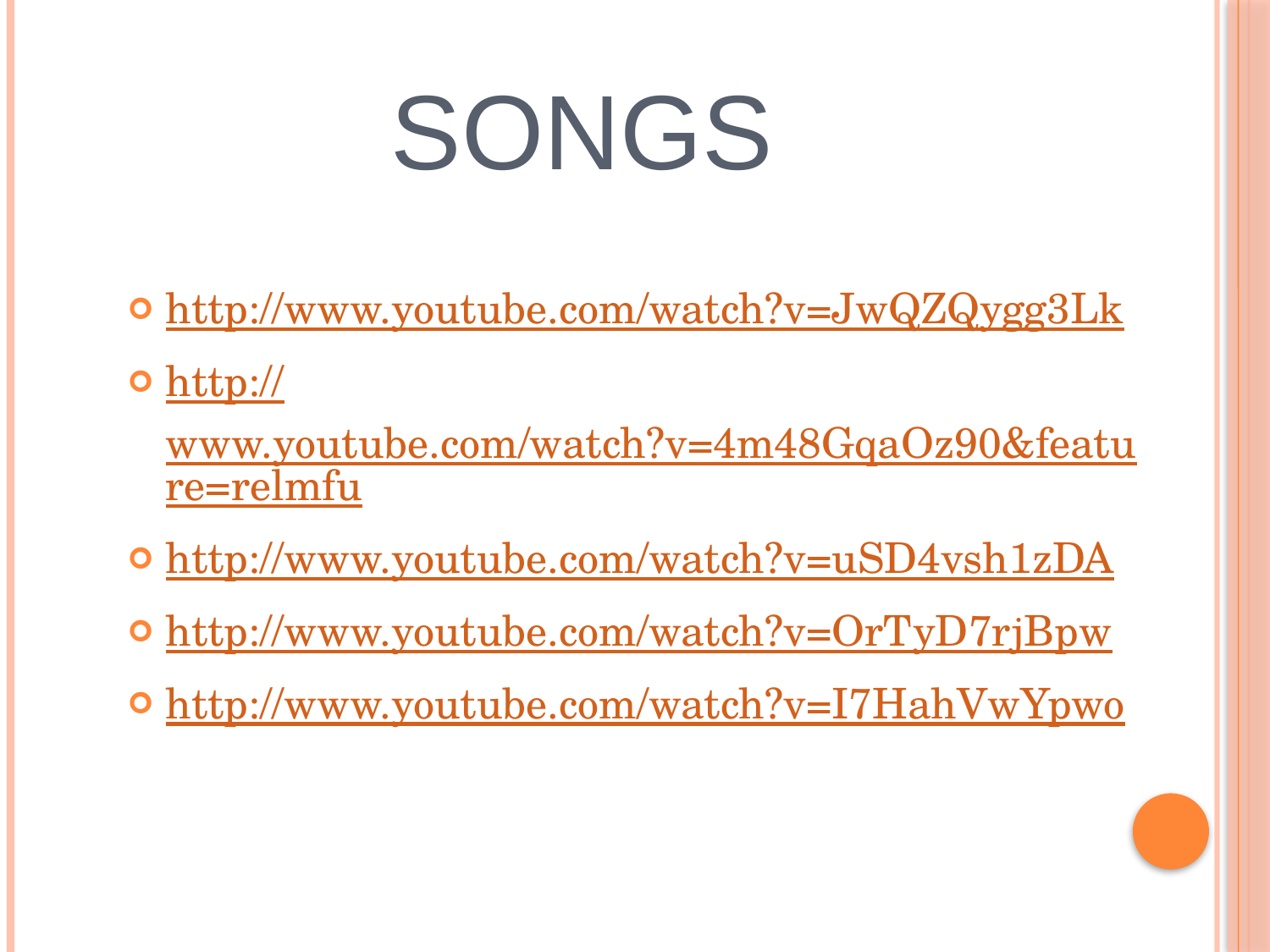

# Songs
http://www.youtube.com/watch?v=JwQZQygg3Lk
http://www.youtube.com/watch?v=4m48GqaOz90&feature=relmfu
http://www.youtube.com/watch?v=uSD4vsh1zDA
http://www.youtube.com/watch?v=OrTyD7rjBpw
http://www.youtube.com/watch?v=I7HahVwYpwo